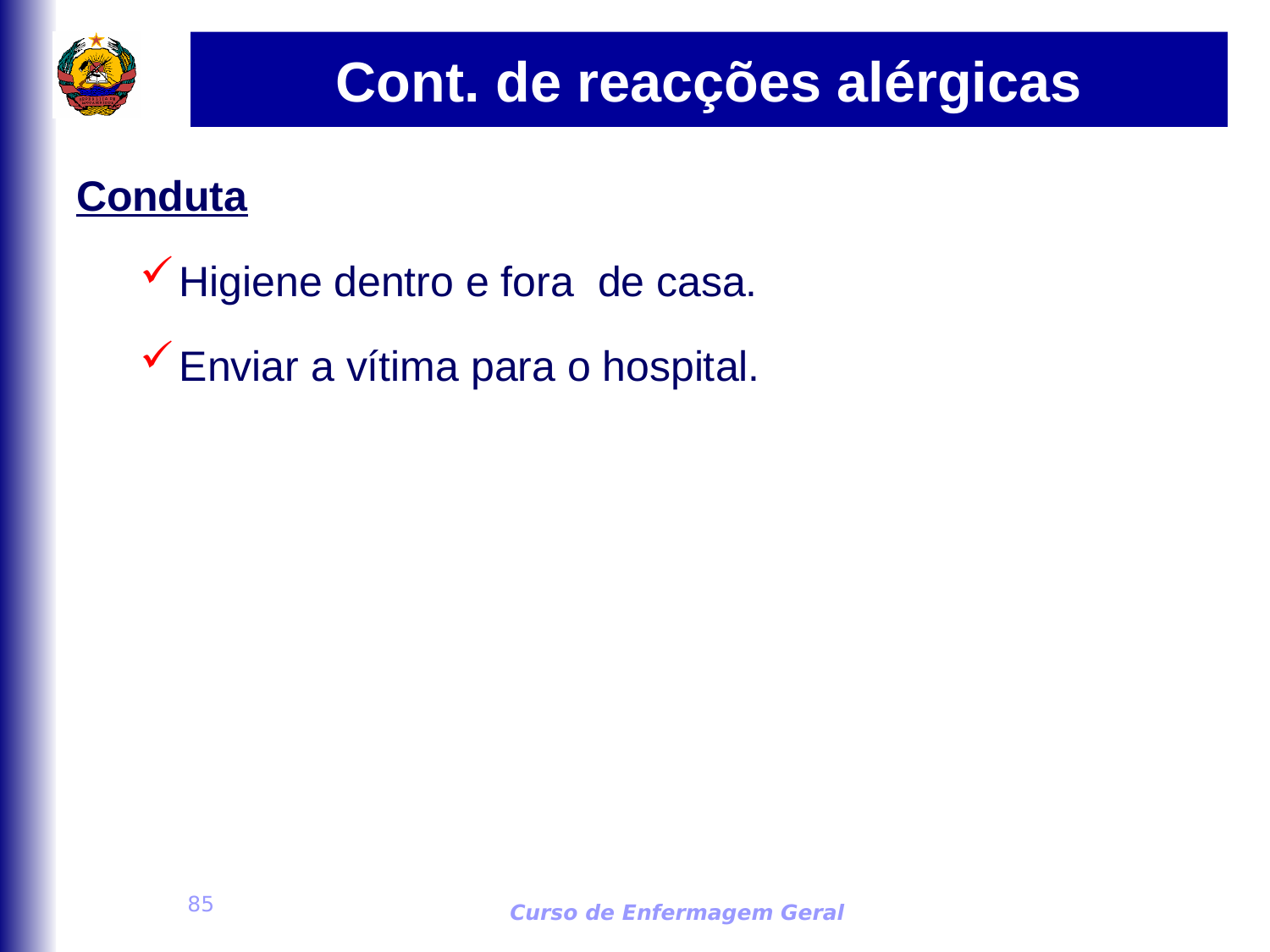

# Cont. de reacções alérgicas
Conduta
Higiene dentro e fora  de casa.
Enviar a vítima para o hospital.
85
Curso de Enfermagem Geral